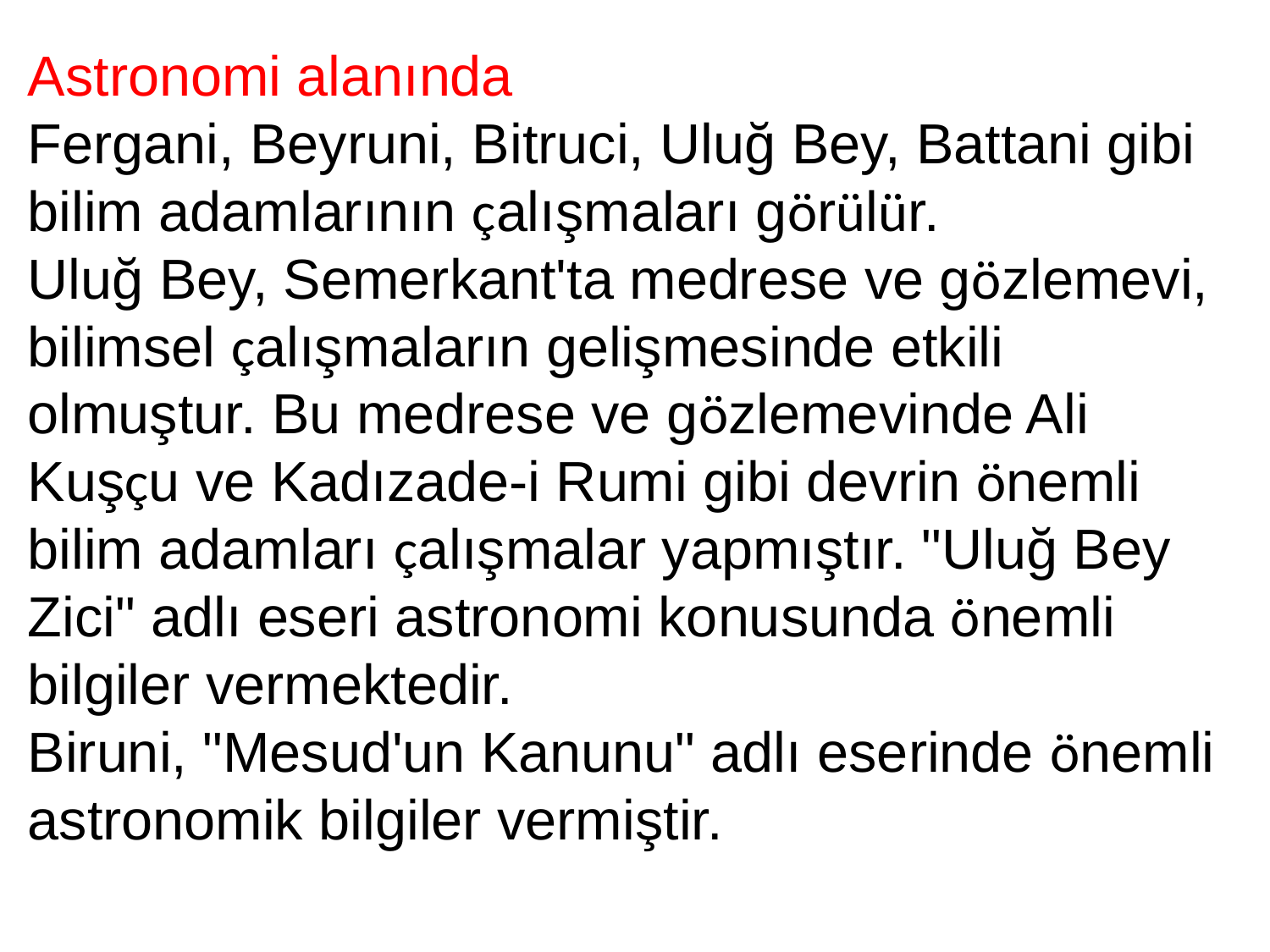

Astronomi alanında
Fergani, Beyruni, Bitruci, Uluğ Bey, Battani gibi bilim adamlarının çalışmaları görülür.
Uluğ Bey, Semerkant'ta medrese ve gözlemevi, bilimsel çalışmaların gelişmesinde etkili olmuştur. Bu medrese ve gözlemevinde Ali Kuşçu ve Kadızade-i Rumi gibi devrin önemli bilim adamları çalışmalar yapmıştır. "Uluğ Bey Zici" adlı eseri astronomi konusunda önemli bilgiler vermektedir.
Biruni, "Mesud'un Kanunu" adlı eserinde önemli astronomik bilgiler vermiştir.